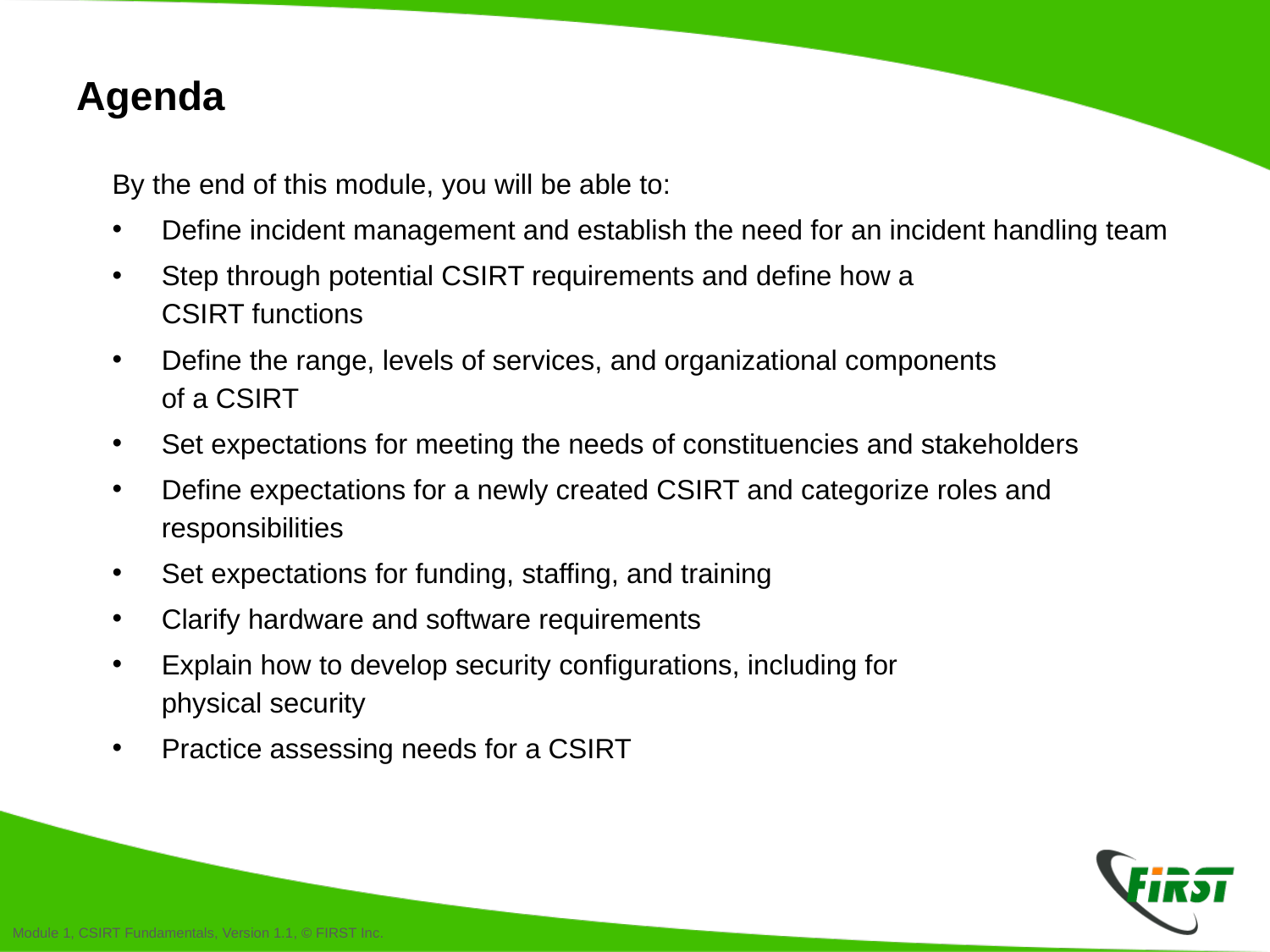

# Agenda
By the end of this module, you will be able to:
Define incident management and establish the need for an incident handling team
Step through potential CSIRT requirements and define how a
CSIRT functions
Define the range, levels of services, and organizational components
of a CSIRT
Set expectations for meeting the needs of constituencies and stakeholders
Define expectations for a newly created CSIRT and categorize roles and responsibilities
Set expectations for funding, staffing, and training
Clarify hardware and software requirements
Explain how to develop security configurations, including for
physical security
Practice assessing needs for a CSIRT